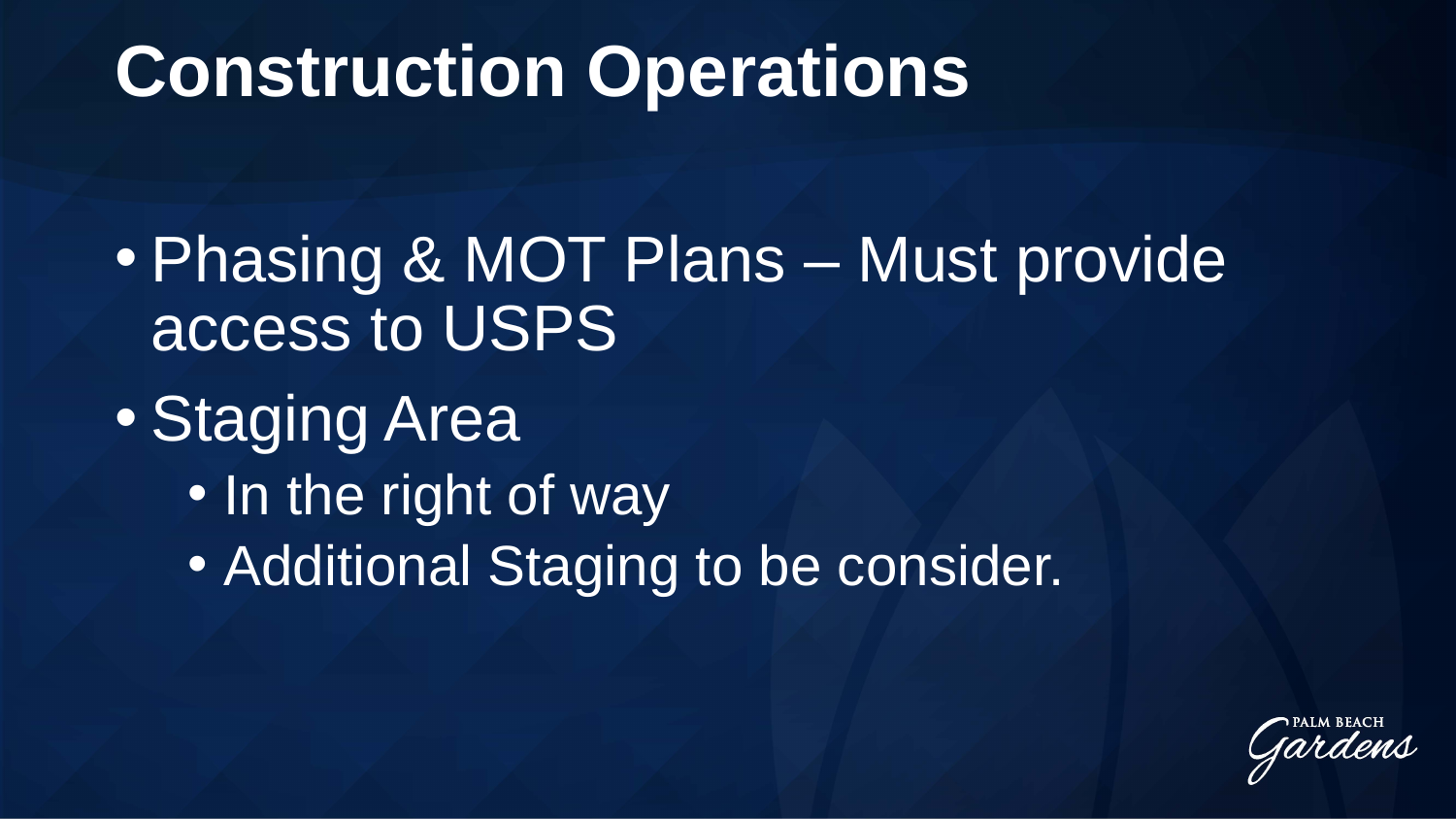

# Construction Operations
Phasing & MOT Plans – Must provide access to USPS
Staging Area
In the right of way
Additional Staging to be consider.